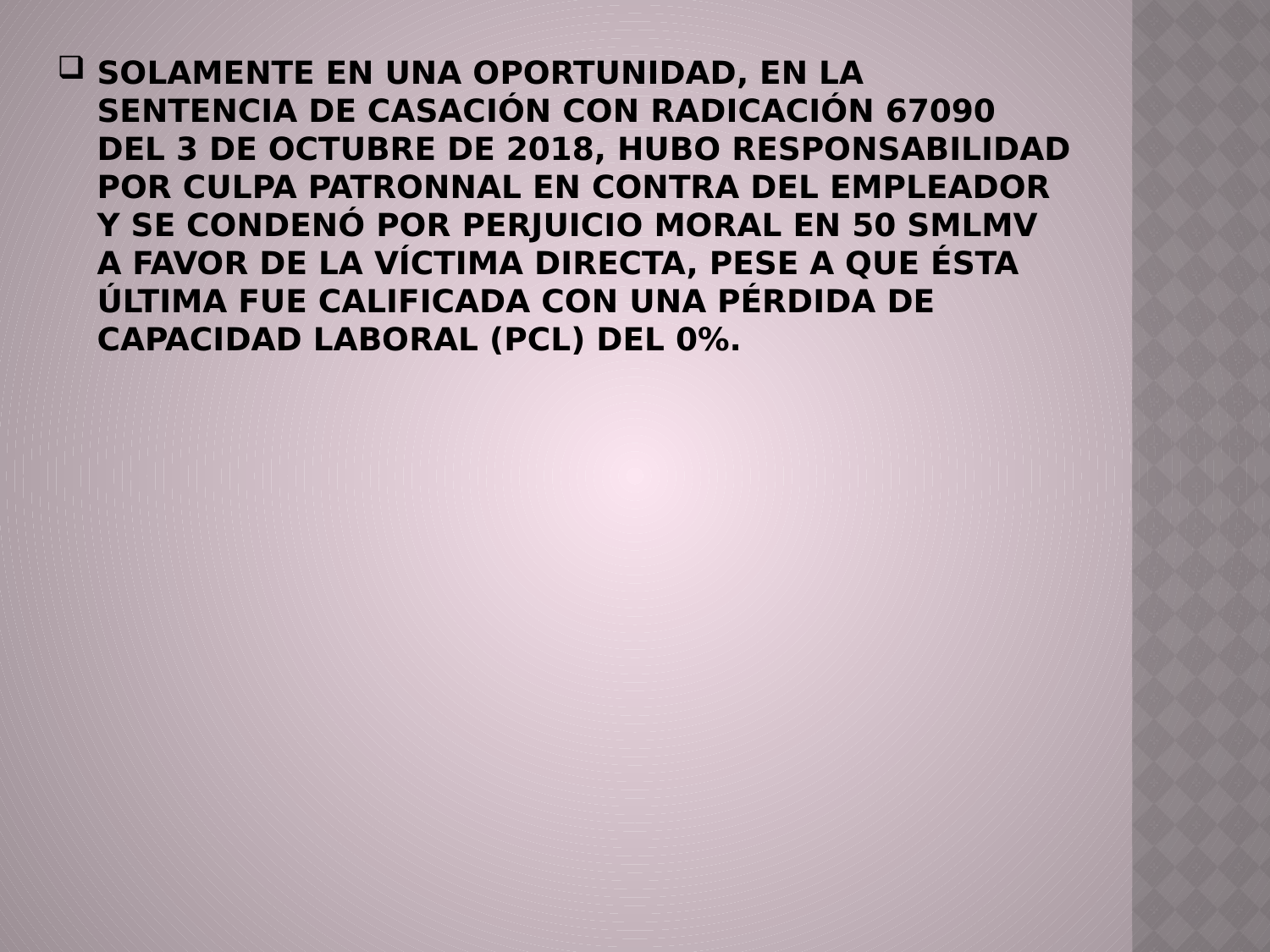

SOLAMENTE EN UNA OPORTUNIDAD, EN LA SENTENCIA DE CASACIÓN CON RADICACIÓN 67090 DEL 3 DE OCTUBRE DE 2018, HUBO RESPONSABILIDAD POR CULPA PATRONNAL EN CONTRA DEL EMPLEADOR Y SE CONDENÓ POR PERJUICIO MORAL EN 50 SMLMV A FAVOR DE LA VÍCTIMA DIRECTA, PESE A QUE ÉSTA ÚLTIMA FUE CALIFICADA CON UNA PÉRDIDA DE CAPACIDAD LABORAL (PCL) DEL 0%.